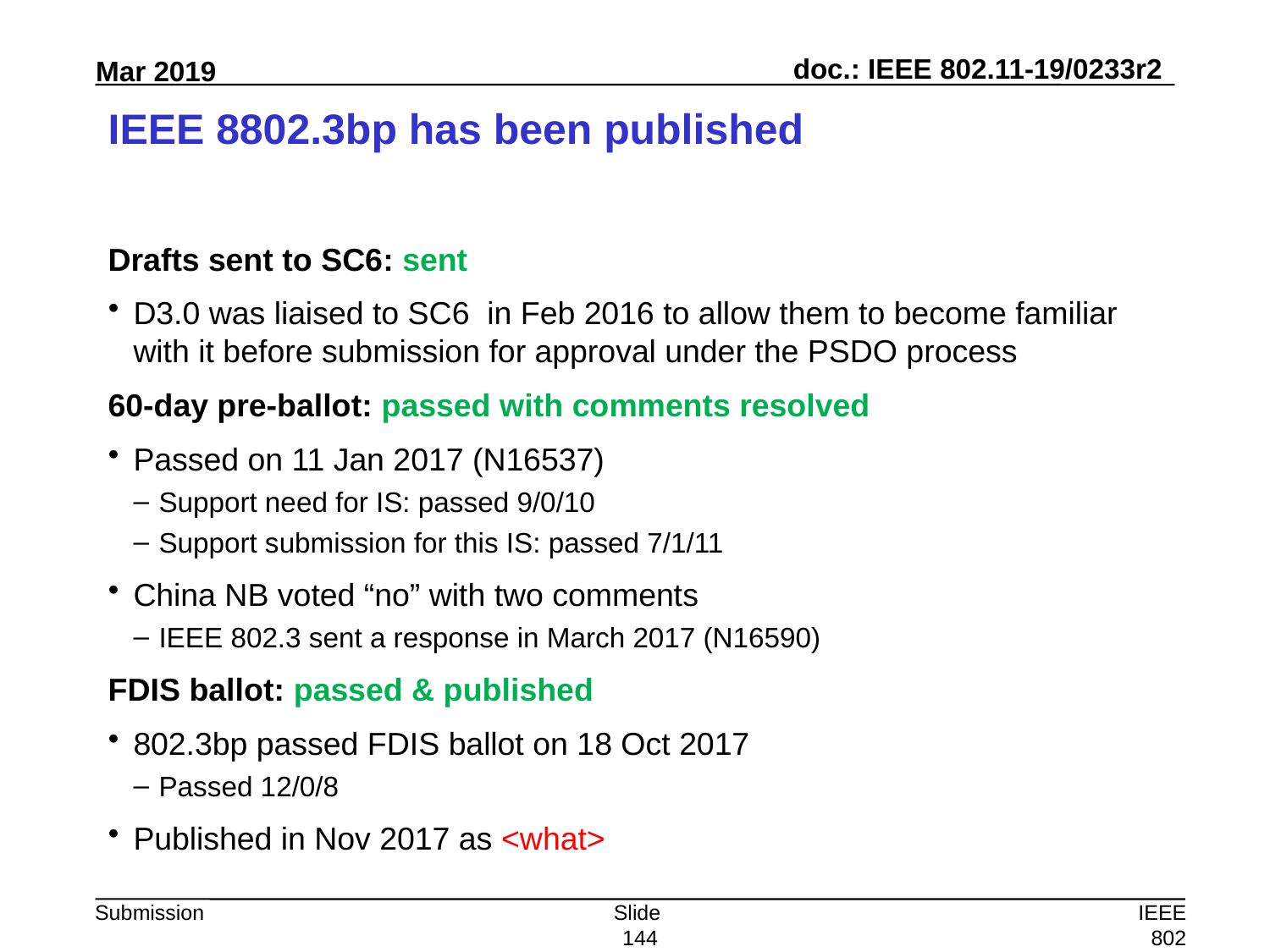

# IEEE 8802.3bp has been published
Drafts sent to SC6: sent
D3.0 was liaised to SC6  in Feb 2016 to allow them to become familiar with it before submission for approval under the PSDO process
60-day pre-ballot: passed with comments resolved
Passed on 11 Jan 2017 (N16537)
Support need for IS: passed 9/0/10
Support submission for this IS: passed 7/1/11
China NB voted “no” with two comments
IEEE 802.3 sent a response in March 2017 (N16590)
FDIS ballot: passed & published
802.3bp passed FDIS ballot on 18 Oct 2017
Passed 12/0/8
Published in Nov 2017 as <what>

Slide 144
IEEE 802